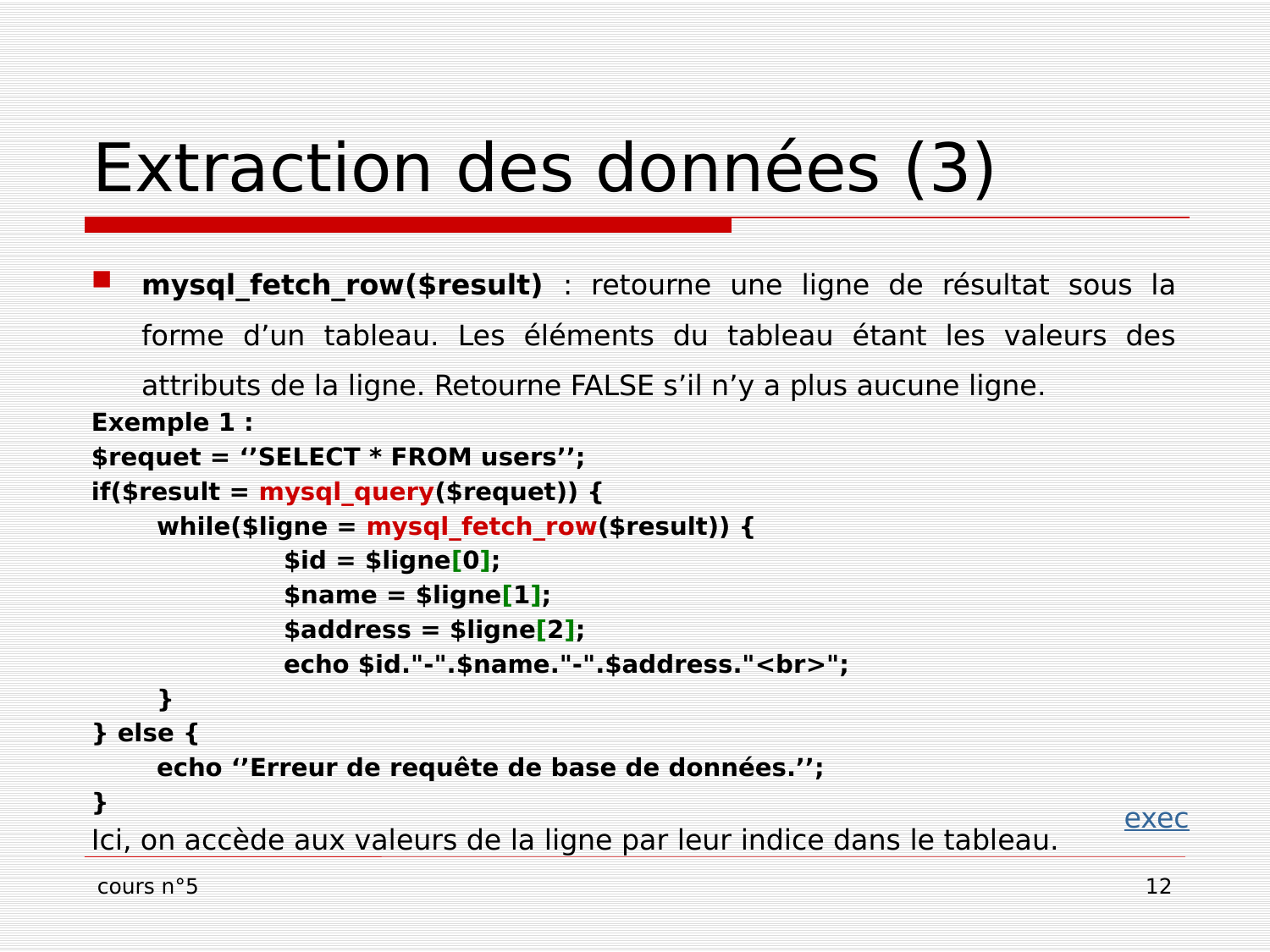

# Extraction des données (3)
mysql_fetch_row($result) : retourne une ligne de résultat sous la forme d’un tableau. Les éléments du tableau étant les valeurs des attributs de la ligne. Retourne FALSE s’il n’y a plus aucune ligne.
Exemple 1 :
$requet = ‘’SELECT * FROM users’’;
if($result = mysql_query($requet)) {
	while($ligne = mysql_fetch_row($result)) {
		$id = $ligne[0];
		$name = $ligne[1];
		$address = $ligne[2];
		echo $id."-".$name."-".$address."<br>";
	}
} else {
	echo ‘’Erreur de requête de base de données.’’;
}
Ici, on accède aux valeurs de la ligne par leur indice dans le tableau.

exec
cours n°5
12